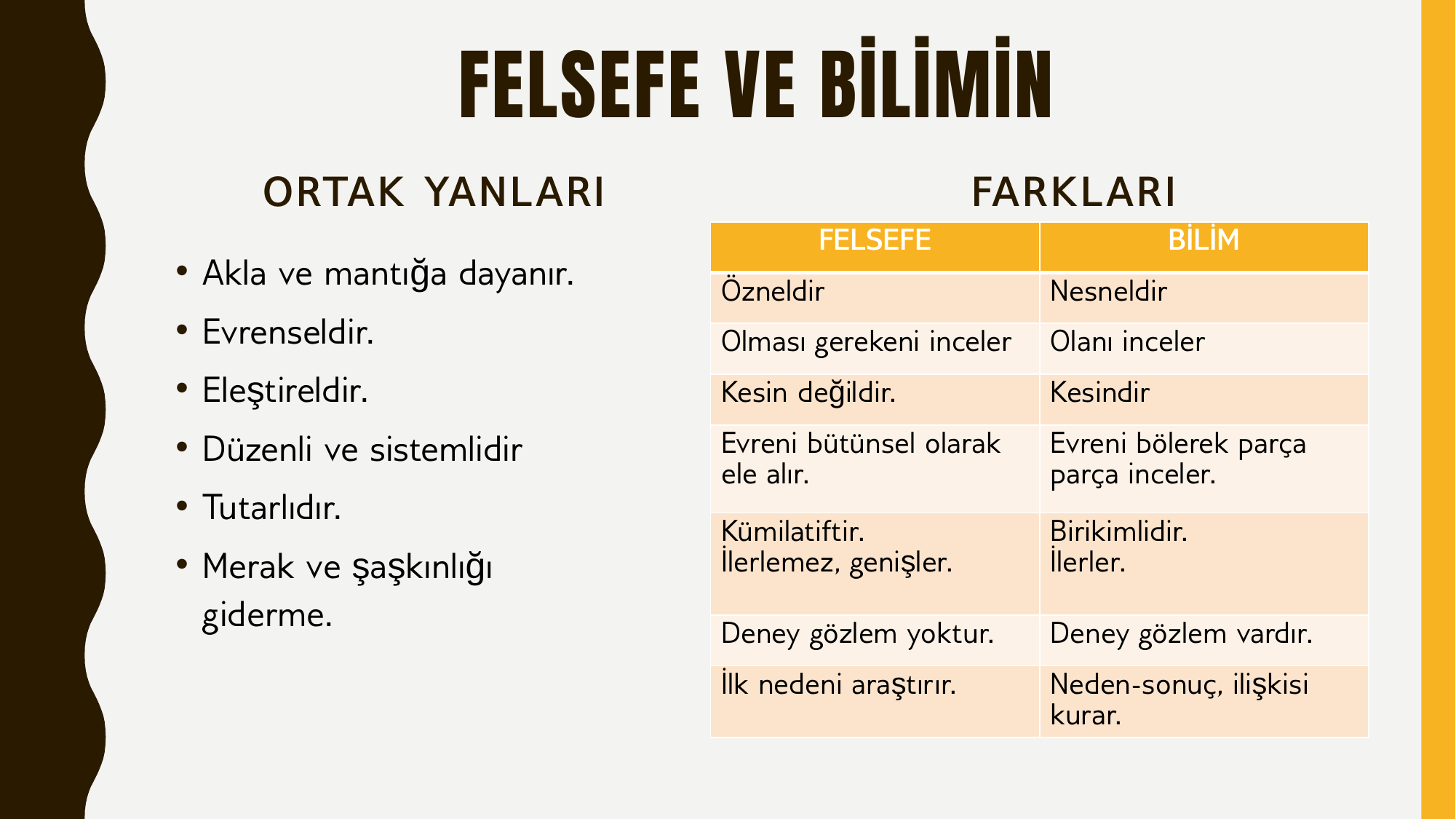

# FELSEFE VE BİLİMİN
ORTAK YANLARI
FARKLARI
| FELSEFE | BİLİM |
| --- | --- |
| Özneldir | Nesneldir |
| Olması gerekeni inceler | Olanı inceler |
| Kesin değildir. | Kesindir |
| Evreni bütünsel olarak ele alır. | Evreni bölerek parça parça inceler. |
| Kümilatiftir. İlerlemez, genişler. | Birikimlidir. İlerler. |
| Deney gözlem yoktur. | Deney gözlem vardır. |
| İlk nedeni araştırır. | Neden-sonuç, ilişkisi kurar. |
Akla ve mantığa dayanır.
Evrenseldir.
Eleştireldir.
Düzenli ve sistemlidir
Tutarlıdır.
Merak ve şaşkınlığı giderme.